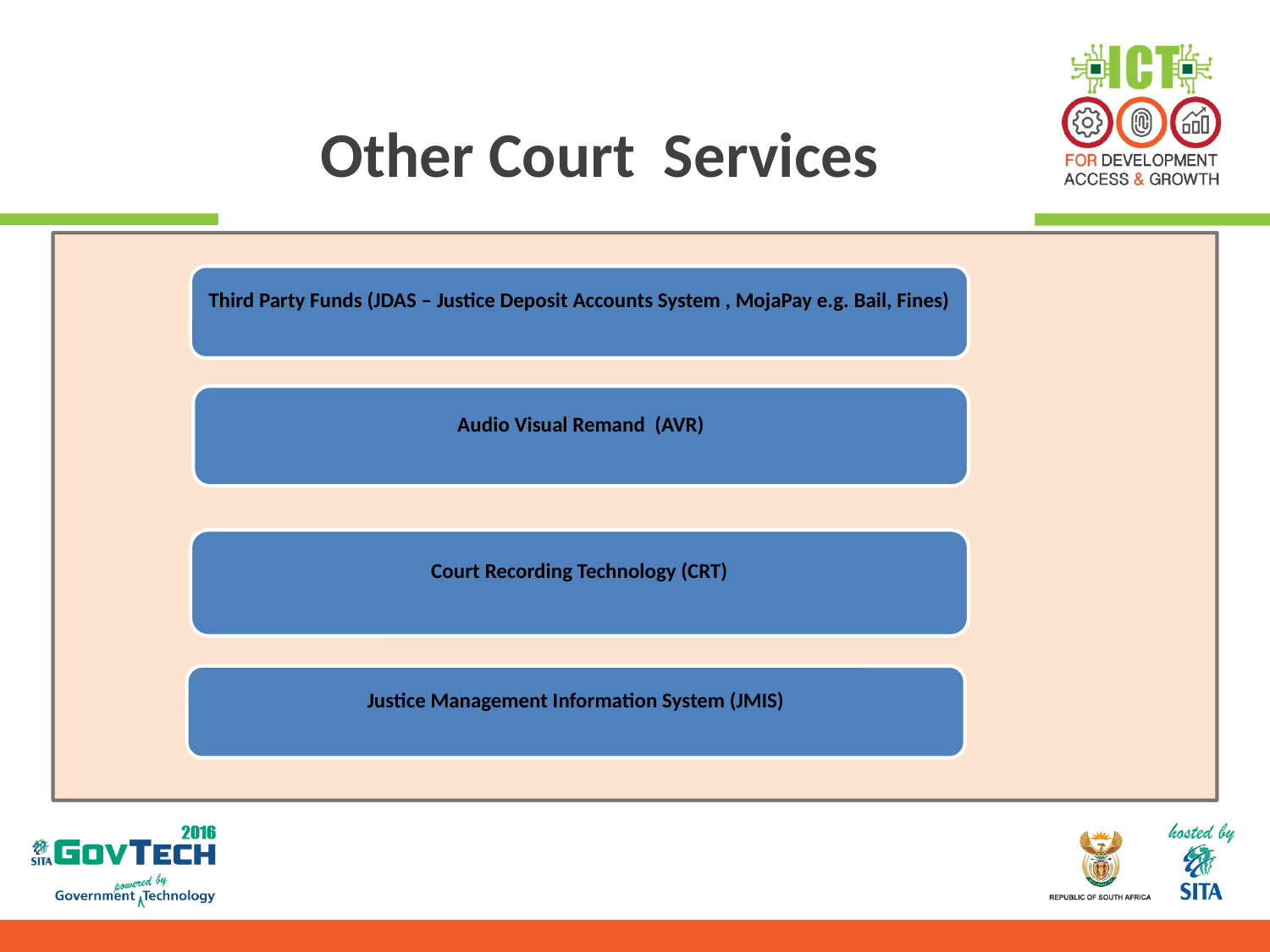

# Other Court  Services

Third Party Funds (JDAS – Justice Deposit Accounts System , MojaPay e.g. Bail, Fines)

Audio Visual Remand  (AVR)

Court Recording Technology (CRT)

Justice Management Information System (JMIS)